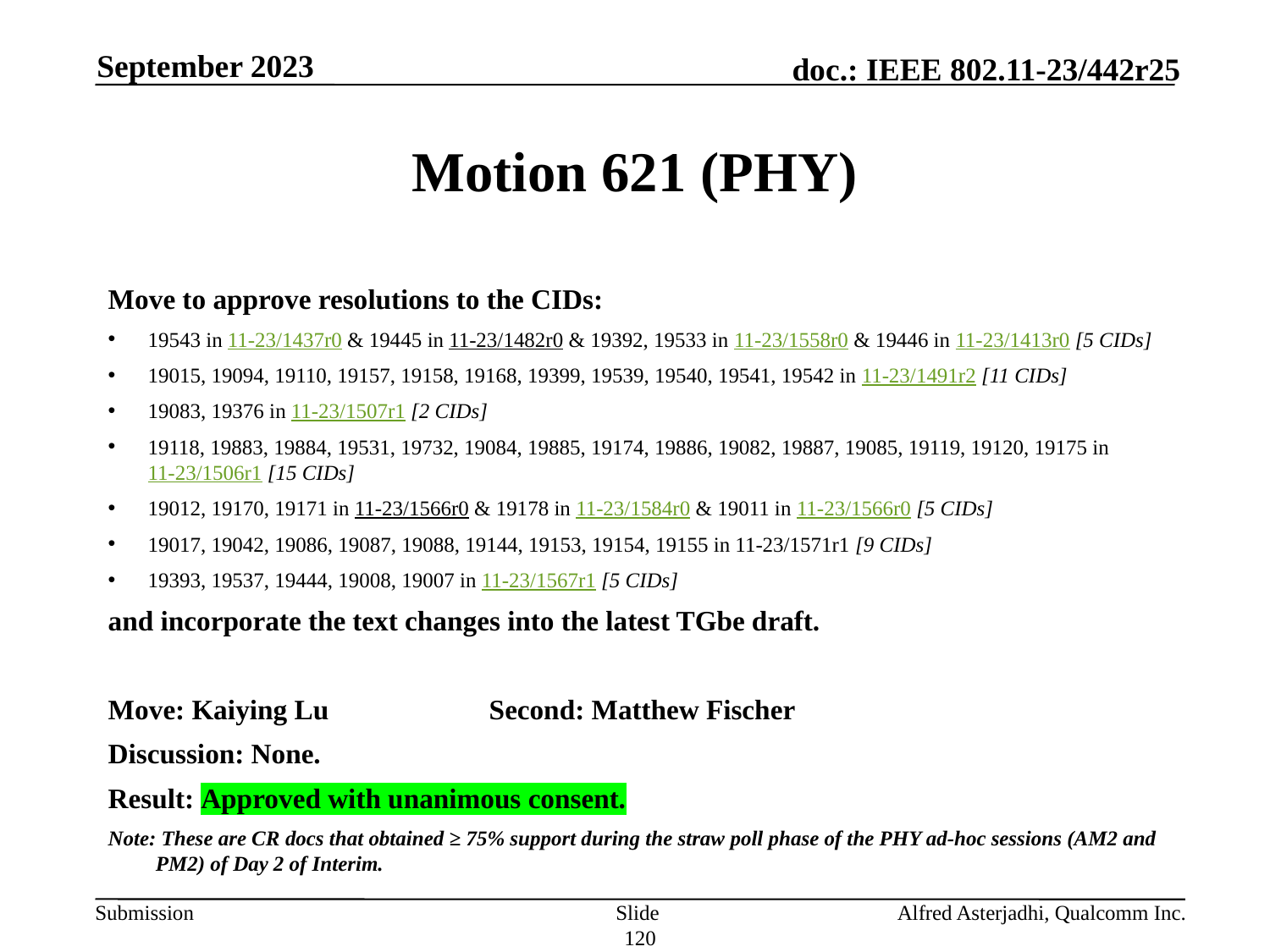

September 2023
# Motion 621 (PHY)
Move to approve resolutions to the CIDs:
19543 in 11-23/1437r0 & 19445 in 11-23/1482r0 & 19392, 19533 in 11-23/1558r0 & 19446 in 11-23/1413r0 [5 CIDs]
19015, 19094, 19110, 19157, 19158, 19168, 19399, 19539, 19540, 19541, 19542 in 11-23/1491r2 [11 CIDs]
19083, 19376 in 11-23/1507r1 [2 CIDs]
19118, 19883, 19884, 19531, 19732, 19084, 19885, 19174, 19886, 19082, 19887, 19085, 19119, 19120, 19175 in 11-23/1506r1 [15 CIDs]
19012, 19170, 19171 in 11-23/1566r0 & 19178 in 11-23/1584r0 & 19011 in 11-23/1566r0 [5 CIDs]
19017, 19042, 19086, 19087, 19088, 19144, 19153, 19154, 19155 in 11-23/1571r1 [9 CIDs]
19393, 19537, 19444, 19008, 19007 in 11-23/1567r1 [5 CIDs]
and incorporate the text changes into the latest TGbe draft.

Move: Kaiying Lu		Second: Matthew Fischer
Discussion: None.
Result: Approved with unanimous consent.
Note: These are CR docs that obtained ≥ 75% support during the straw poll phase of the PHY ad-hoc sessions (AM2 and PM2) of Day 2 of Interim.
Slide 120
Alfred Asterjadhi, Qualcomm Inc.